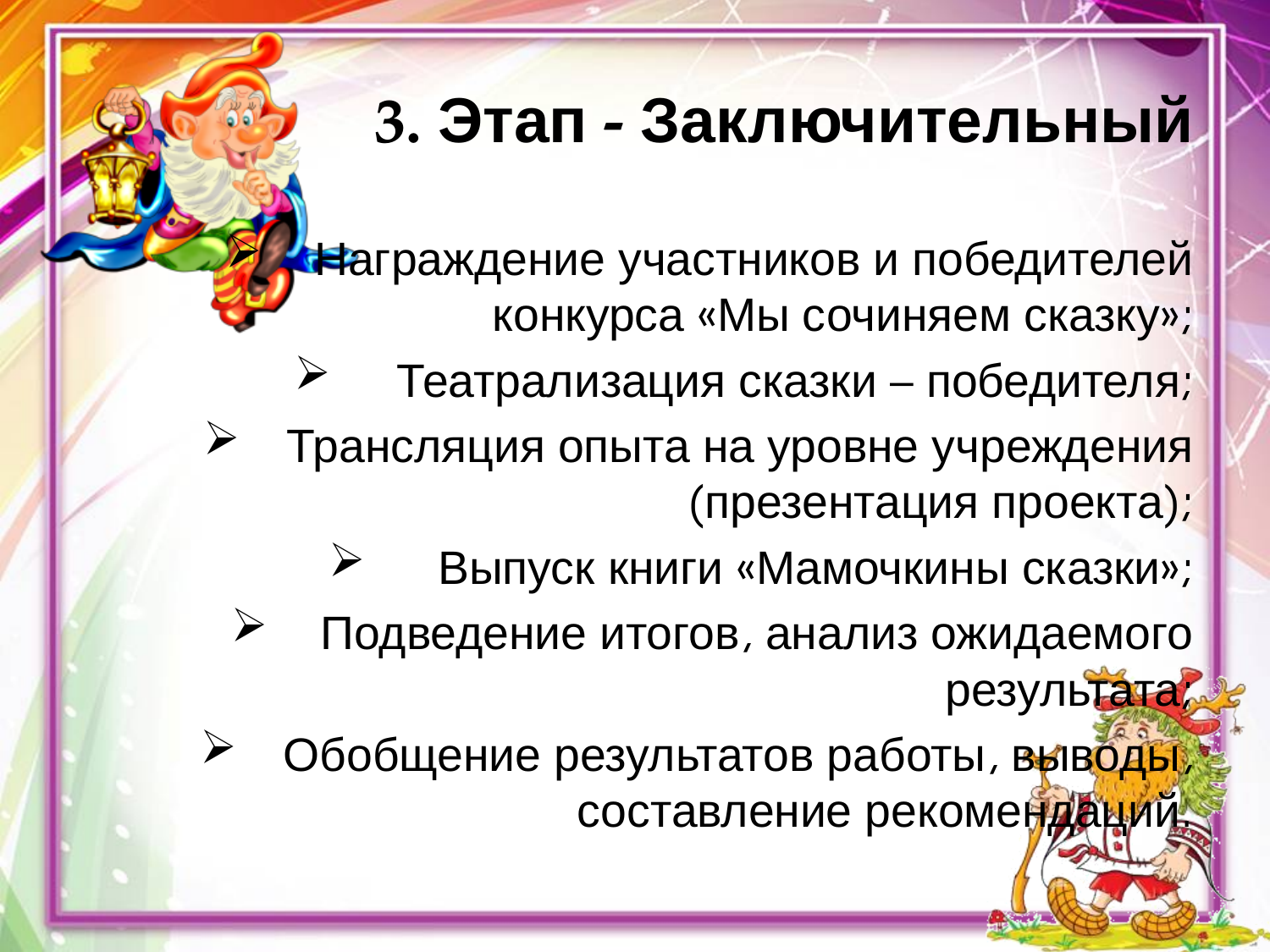

# 3. Этап - Заключительный
Награждение участников и победителей конкурса «Мы сочиняем сказку»;
Театрализация сказки – победителя;
Трансляция опыта на уровне учреждения (презентация проекта);
Выпуск книги «Мамочкины сказки»;
Подведение итогов, анализ ожидаемого результата;
Обобщение результатов работы, выводы, составление рекомендаций.